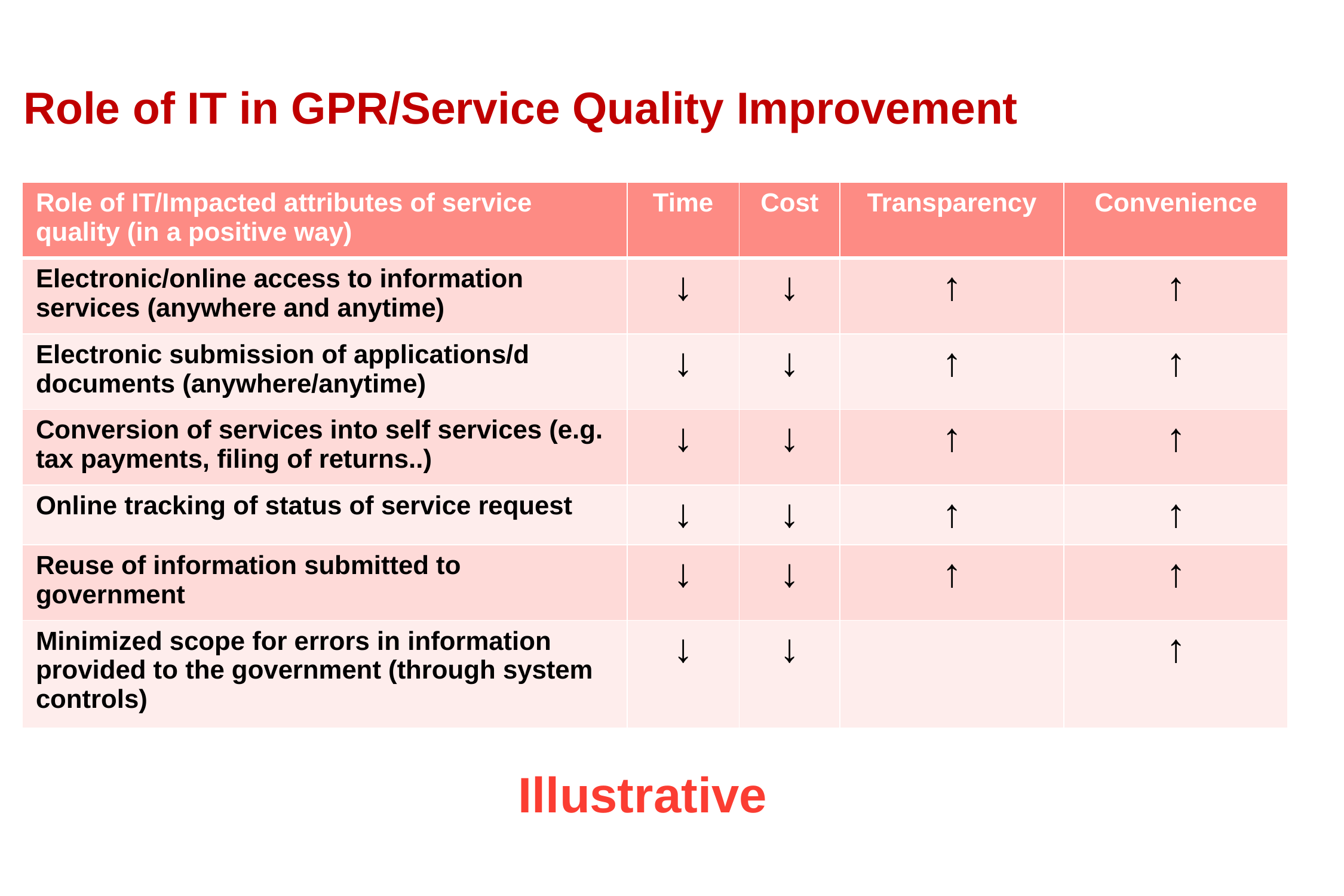

# Role of IT in GPR/Service Quality Improvement
| Role of IT/Impacted attributes of service quality (in a positive way) | Time | Cost | Transparency | Convenience |
| --- | --- | --- | --- | --- |
| Electronic/online access to information services (anywhere and anytime) | ↓ | ↓ | ↑ | ↑ |
| Electronic submission of applications/d documents (anywhere/anytime) | ↓ | ↓ | ↑ | ↑ |
| Conversion of services into self services (e.g. tax payments, filing of returns..) | ↓ | ↓ | ↑ | ↑ |
| Online tracking of status of service request | ↓ | ↓ | ↑ | ↑ |
| Reuse of information submitted to government | ↓ | ↓ | ↑ | ↑ |
| Minimized scope for errors in information provided to the government (through system controls) | ↓ | ↓ |  | ↑ |
Illustrative